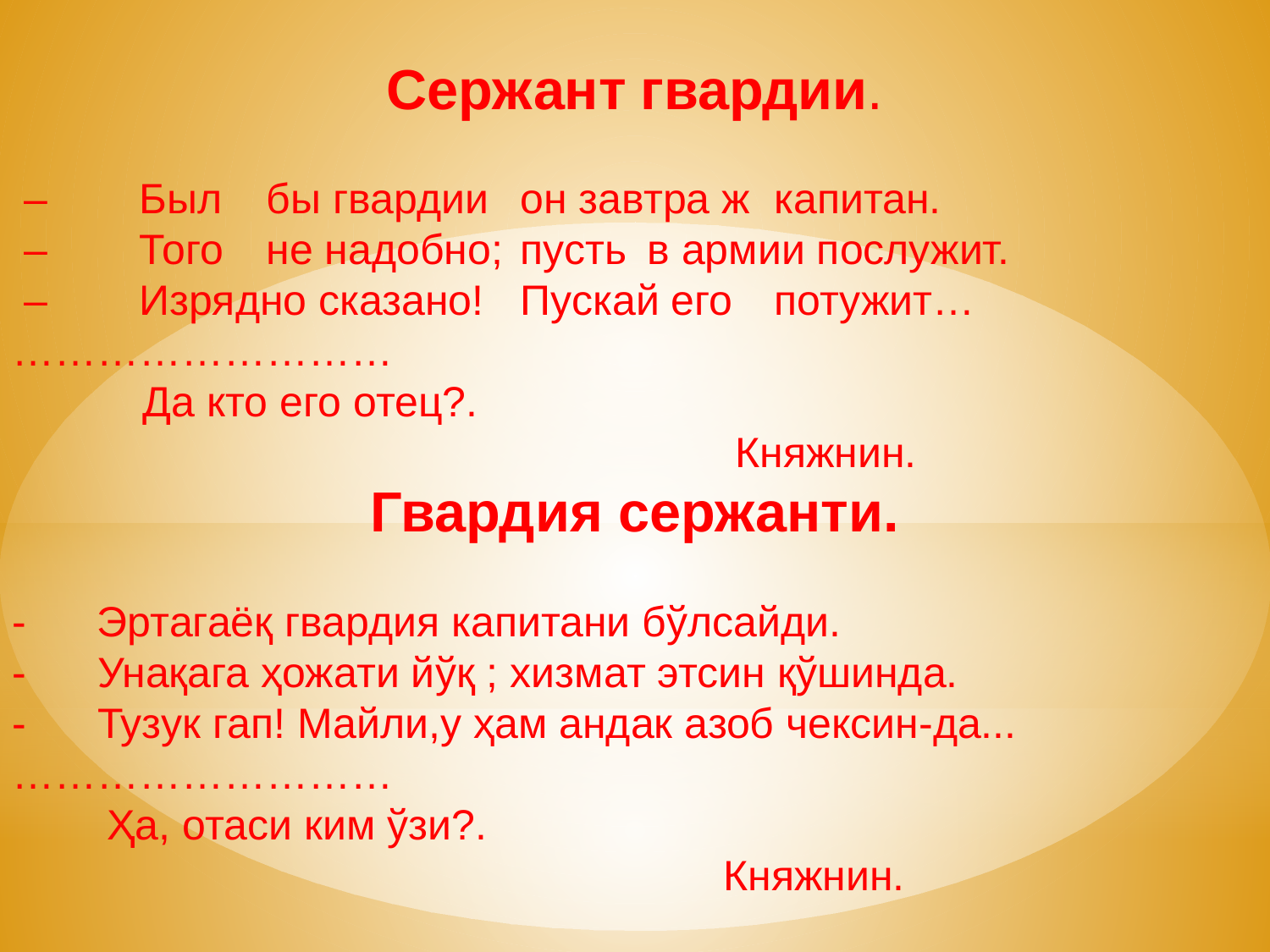

Сержант	гвардии.

 –	Был	бы гвардии	он завтра ж	капитан.
 –	Того	не надобно;	пусть	в армии послужит.
 –	Изрядно сказано!	Пускай его	потужит… ………………………
           Да кто его отец?.
                                                             Княжнин.
Гвардия сержанти.

-      Эртагаёқ гвардия капитани бўлсайди.
-      Унақага ҳожати йўқ ; хизмат этсин қўшинда.
-      Тузук гап! Майли,у ҳам андак азоб чексин-да...
………………………
        Ҳа, отаси ким ўзи?.
                                                            Княжнин.